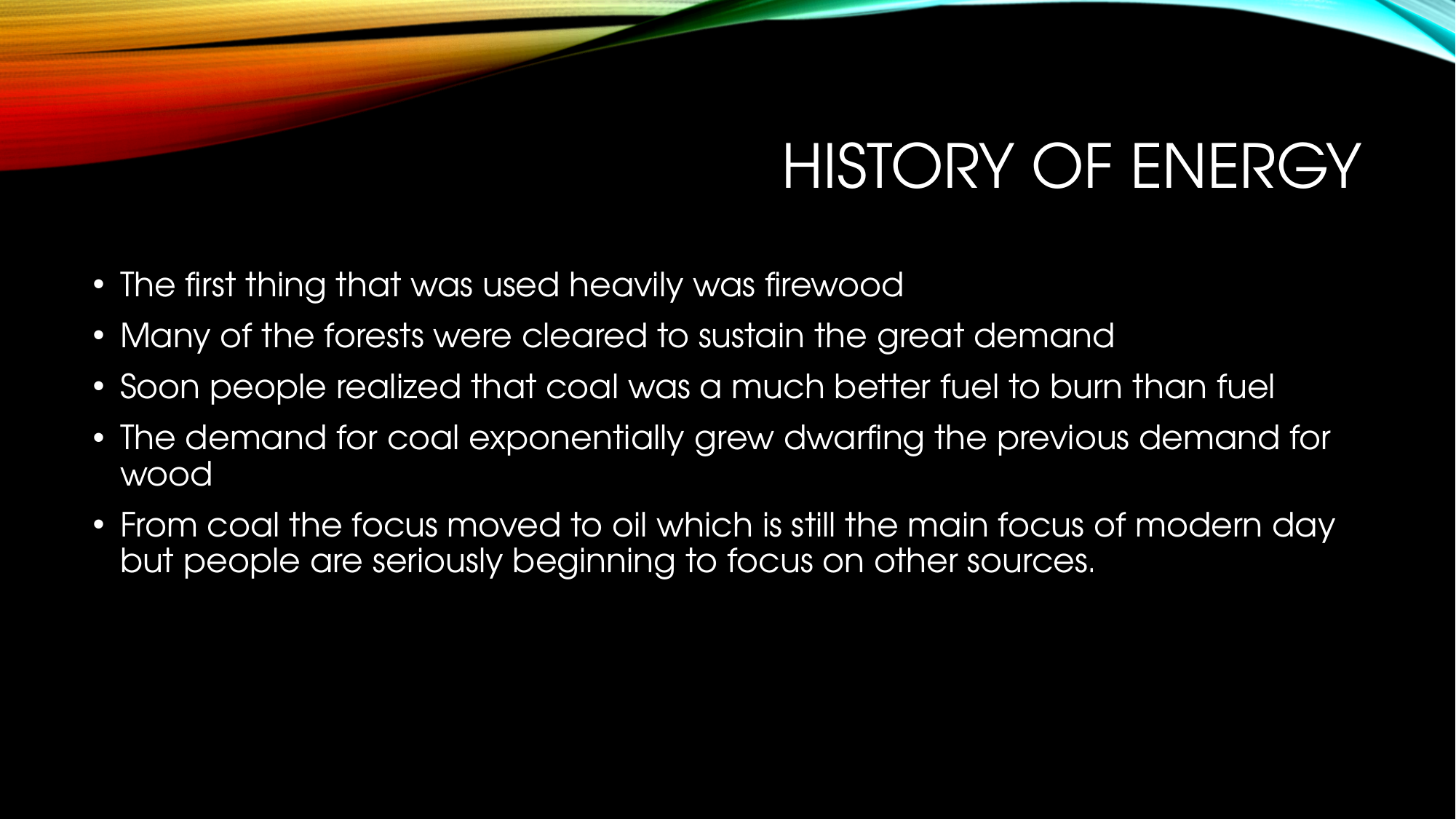

# History of Energy
The first thing that was used heavily was firewood
Many of the forests were cleared to sustain the great demand
Soon people realized that coal was a much better fuel to burn than fuel
The demand for coal exponentially grew dwarfing the previous demand for wood
From coal the focus moved to oil which is still the main focus of modern day but people are seriously beginning to focus on other sources.